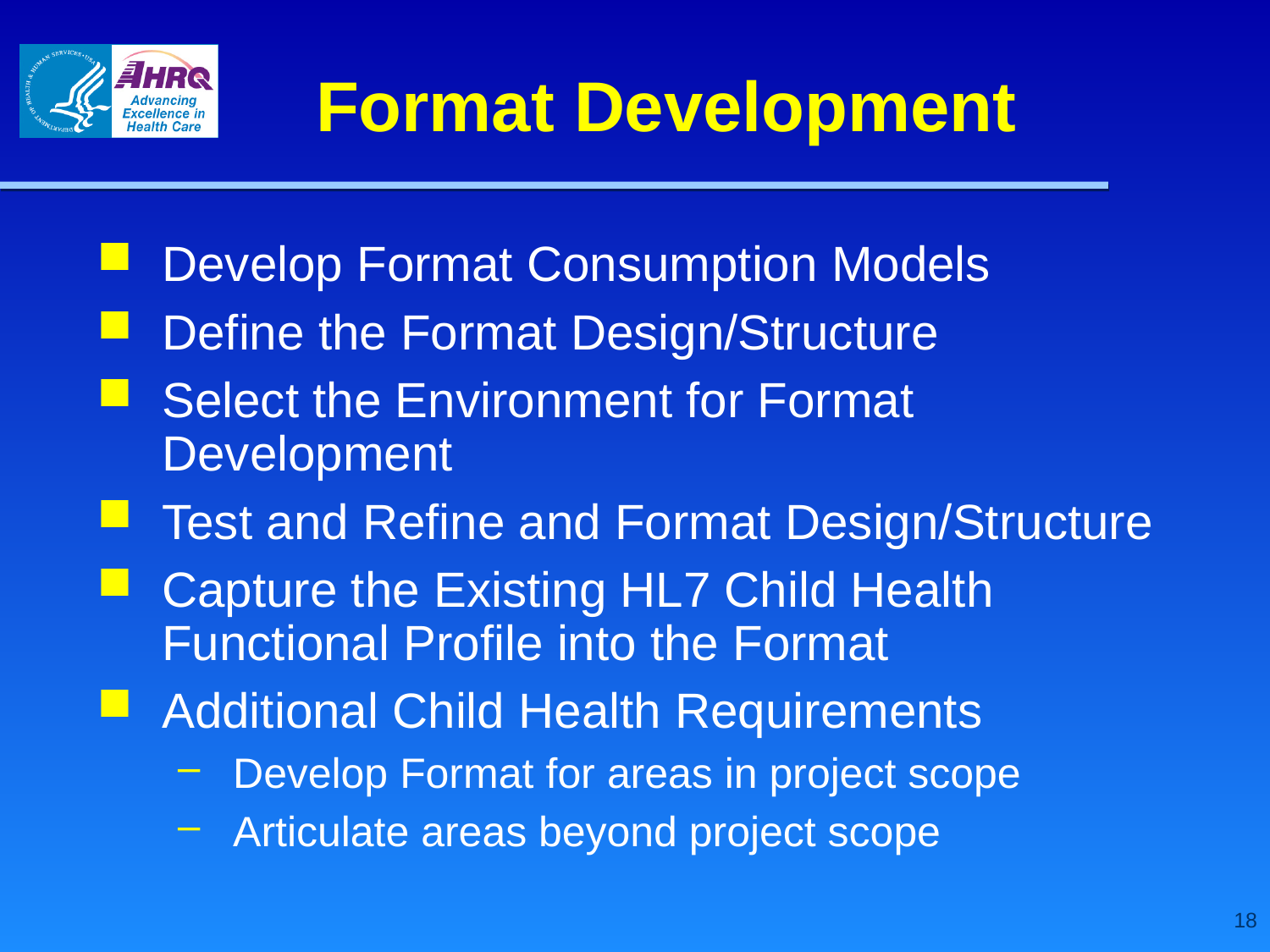

# Format Development
Develop Format Consumption Models
Define the Format Design/Structure
Select the Environment for Format Development
Test and Refine and Format Design/Structure
Capture the Existing HL7 Child Health Functional Profile into the Format
Additional Child Health Requirements
Develop Format for areas in project scope
Articulate areas beyond project scope
18